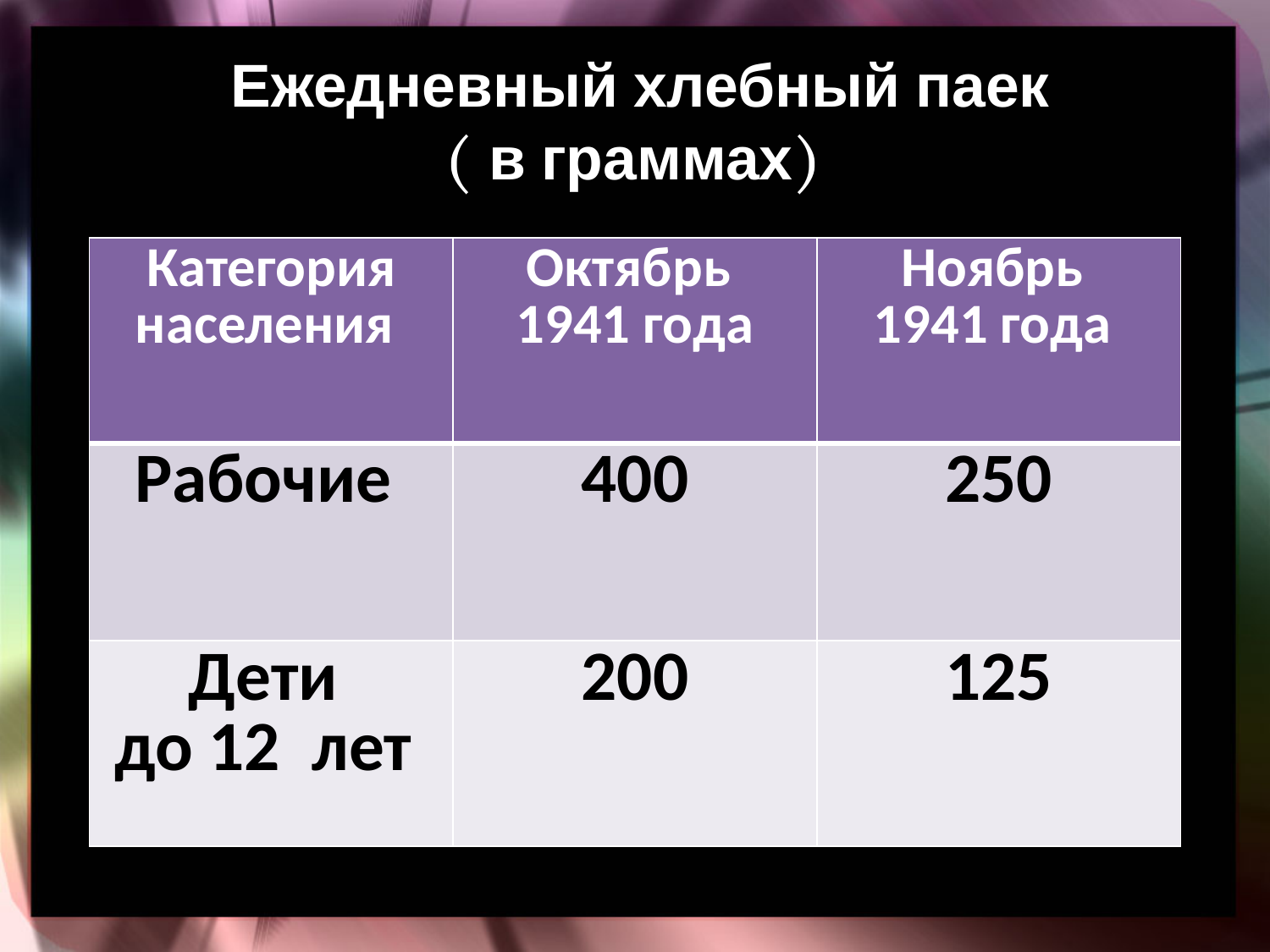

# Ежедневный хлебный паек ( в граммах)
| Категория населения | Октябрь 1941 года | Ноябрь 1941 года |
| --- | --- | --- |
| Рабочие | 400 | 250 |
| Дети до 12 лет | 200 | 125 |